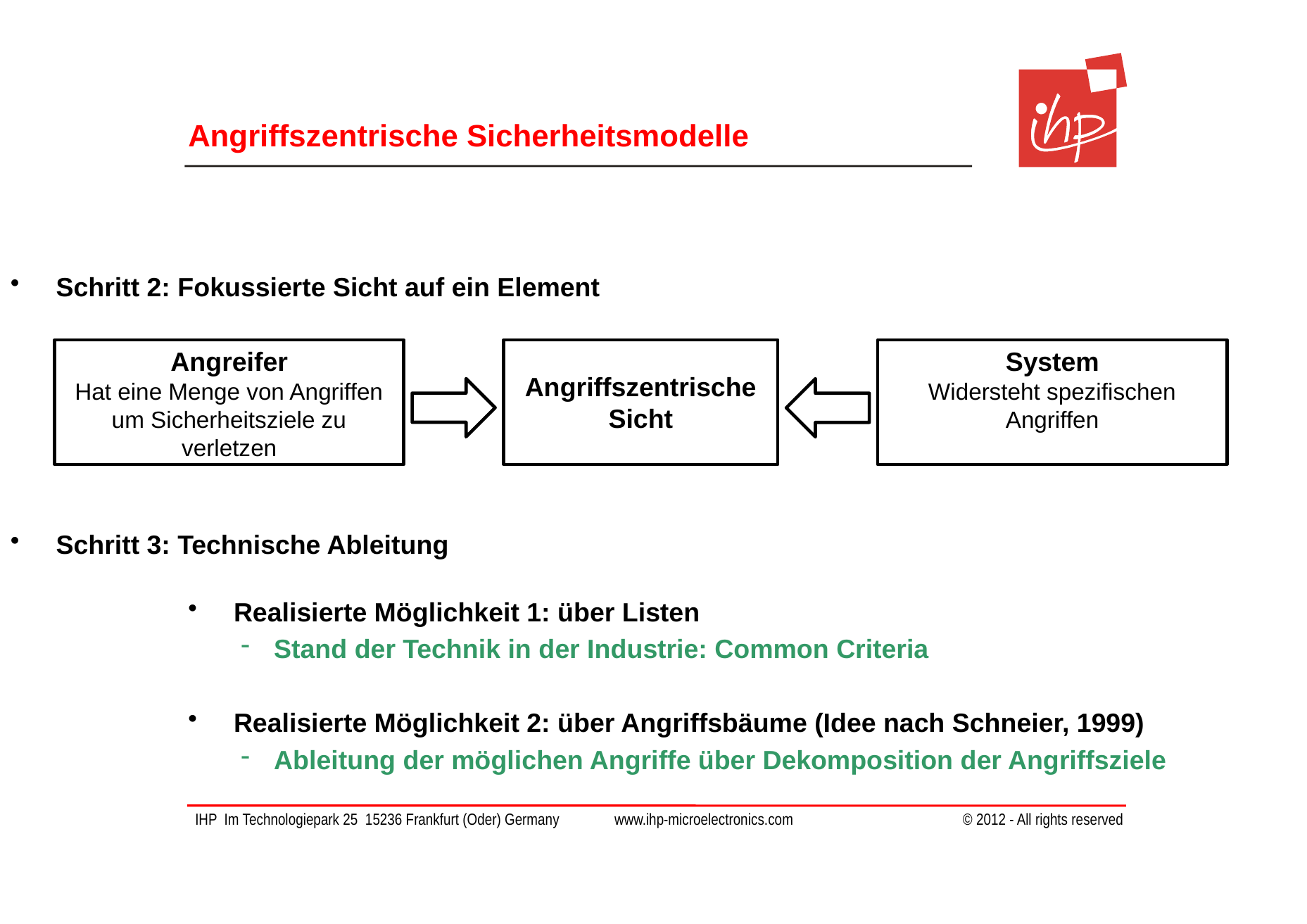

# Angriffszentrische Sicherheitsmodelle

Schritt 2: Fokussierte Sicht auf ein Element
Angreifer
Hat eine Menge von Angriffen um Sicherheitsziele zu verletzen
Angriffszentrische Sicht
System
Widersteht spezifischen Angriffen

Schritt 3: Technische Ableitung

Realisierte Möglichkeit 1: über Listen
Stand der Technik in der Industrie: Common Criteria

Realisierte Möglichkeit 2: über Angriffsbäume (Idee nach Schneier, 1999)
Ableitung der möglichen Angriffe über Dekomposition der Angriffsziele